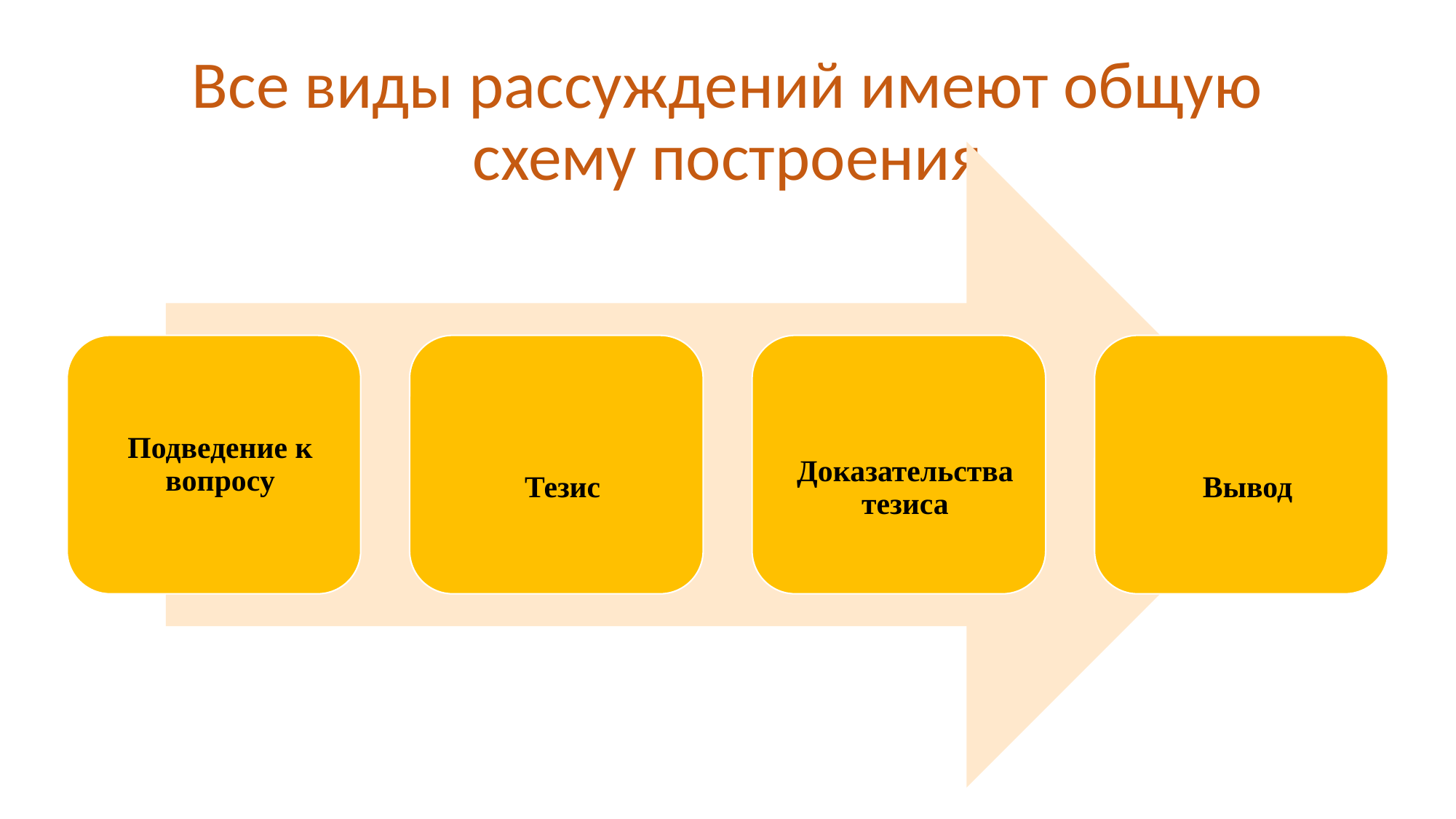

# Все виды рассуждений имеют общую схему построения
Подведение к вопросу

Тезис

Доказательства тезиса

Вывод